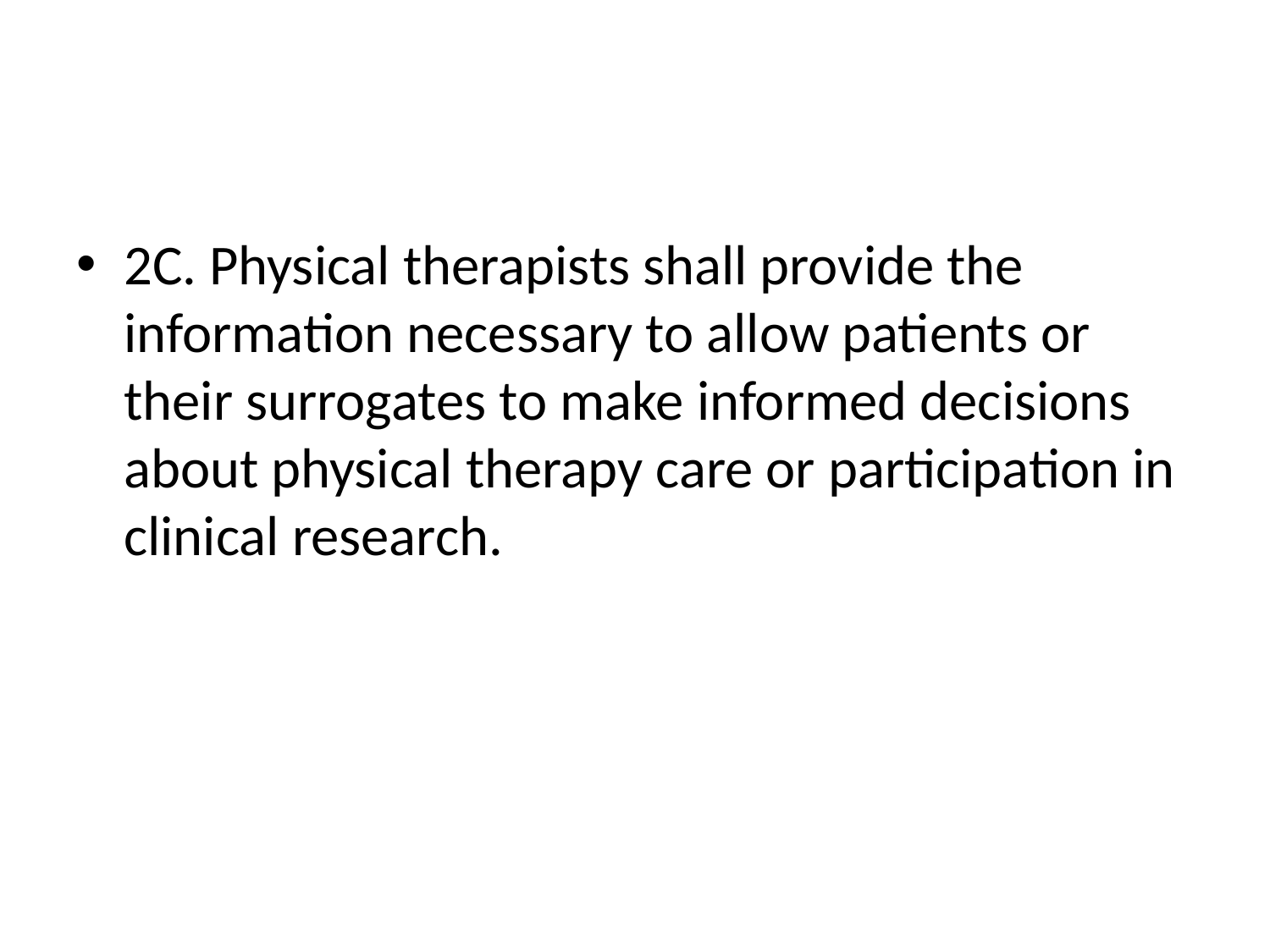

#
2C. Physical therapists shall provide the information necessary to allow patients or their surrogates to make informed decisions about physical therapy care or participation in clinical research.